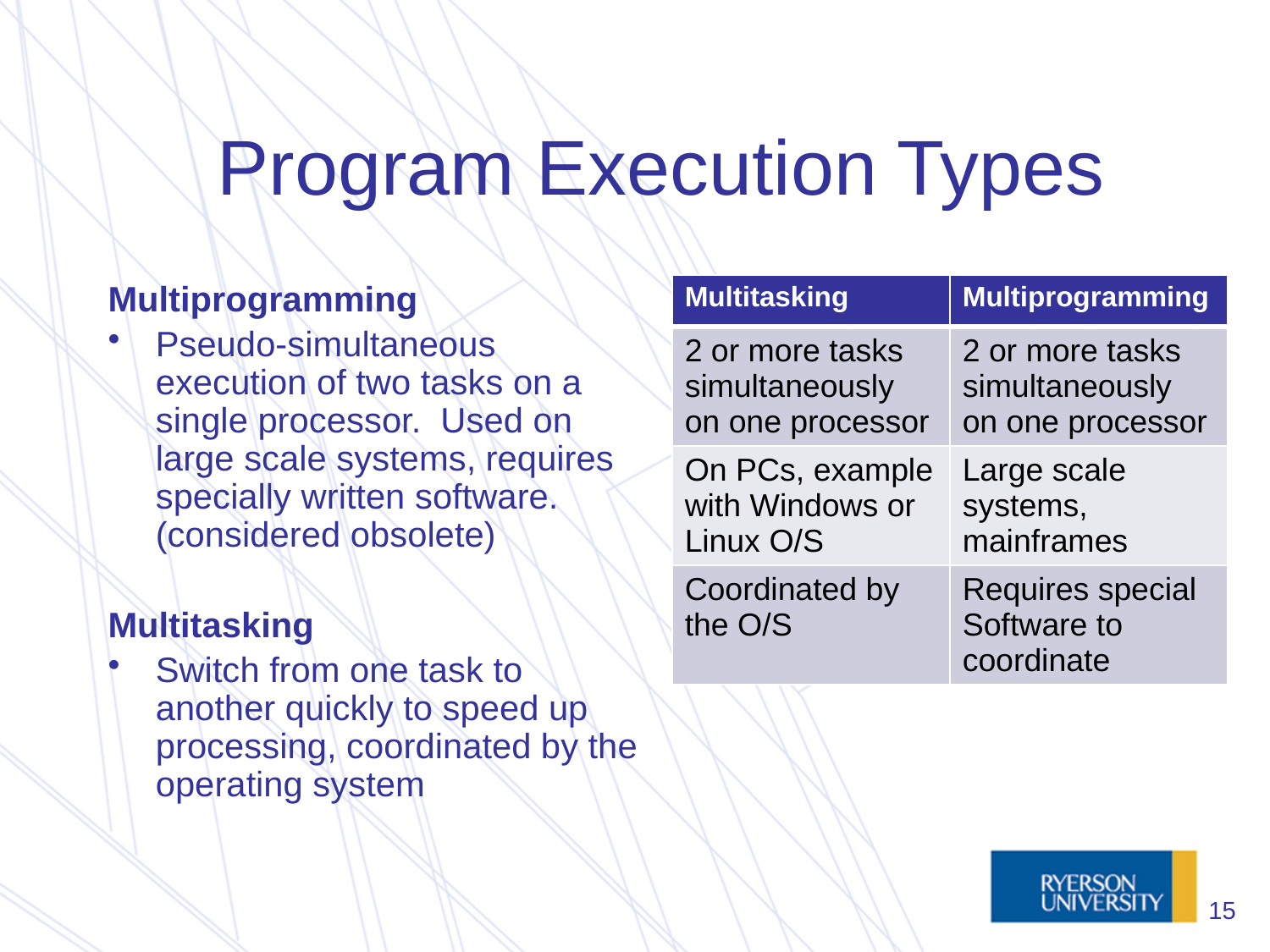

# Program Execution Types
Multiprogramming
Pseudo-simultaneous execution of two tasks on a single processor.  Used on large scale systems, requires specially written software.  (considered obsolete)

Multitasking
Switch from one task to another quickly to speed up processing, coordinated by the operating system
| Multitasking | Multiprogramming |
| --- | --- |
| 2 or more tasks simultaneously on one processor | 2 or more tasks simultaneously on one processor |
| On PCs, example with Windows or Linux O/S | Large scale systems, mainframes |
| Coordinated by the O/S | Requires special Software to coordinate |
15